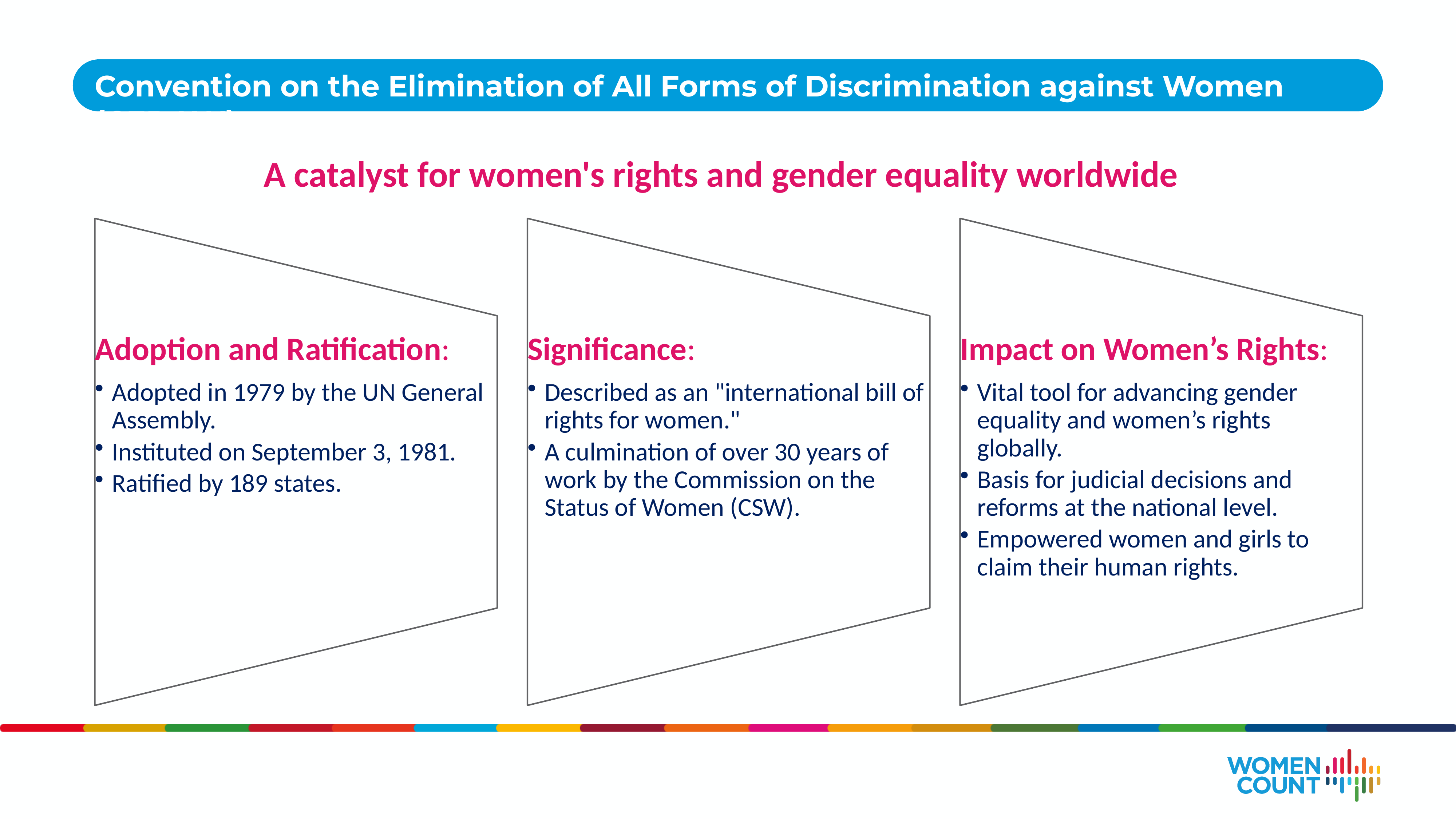

Convention on the Elimination of All Forms of Discrimination against Women (CEDAW)
A catalyst for women's rights and gender equality worldwide
Adoption and Ratification:
Adopted in 1979 by the UN General Assembly.
Instituted on September 3, 1981.
Ratified by 189 states.
Significance:
Described as an "international bill of rights for women."
A culmination of over 30 years of work by the Commission on the Status of Women (CSW).
Impact on Women’s Rights:
Vital tool for advancing gender equality and women’s rights globally.
Basis for judicial decisions and reforms at the national level.
Empowered women and girls to claim their human rights.